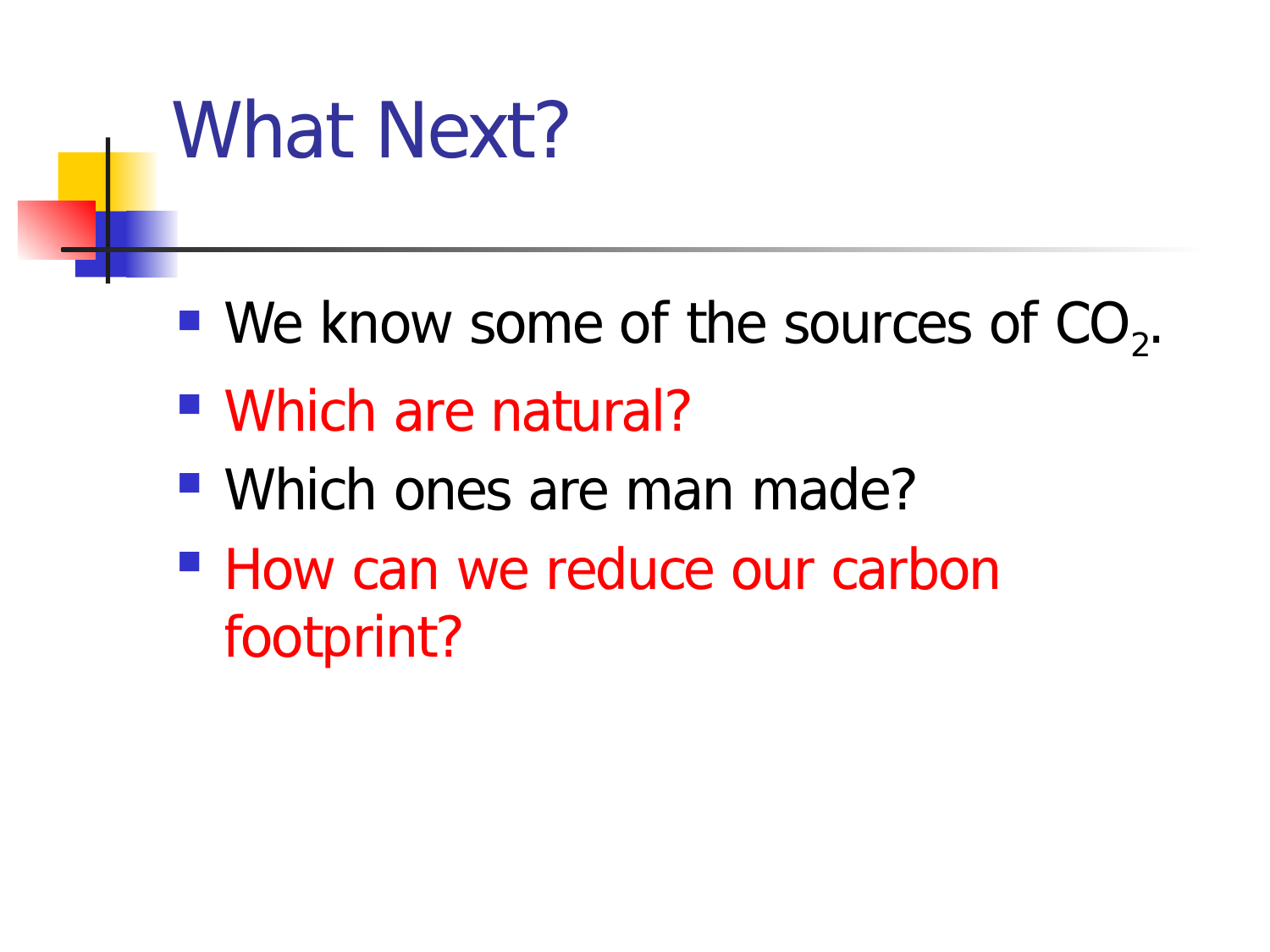

# What Next?
We know some of the sources of CO2.
Which are natural?
Which ones are man made?
How can we reduce our carbon footprint?